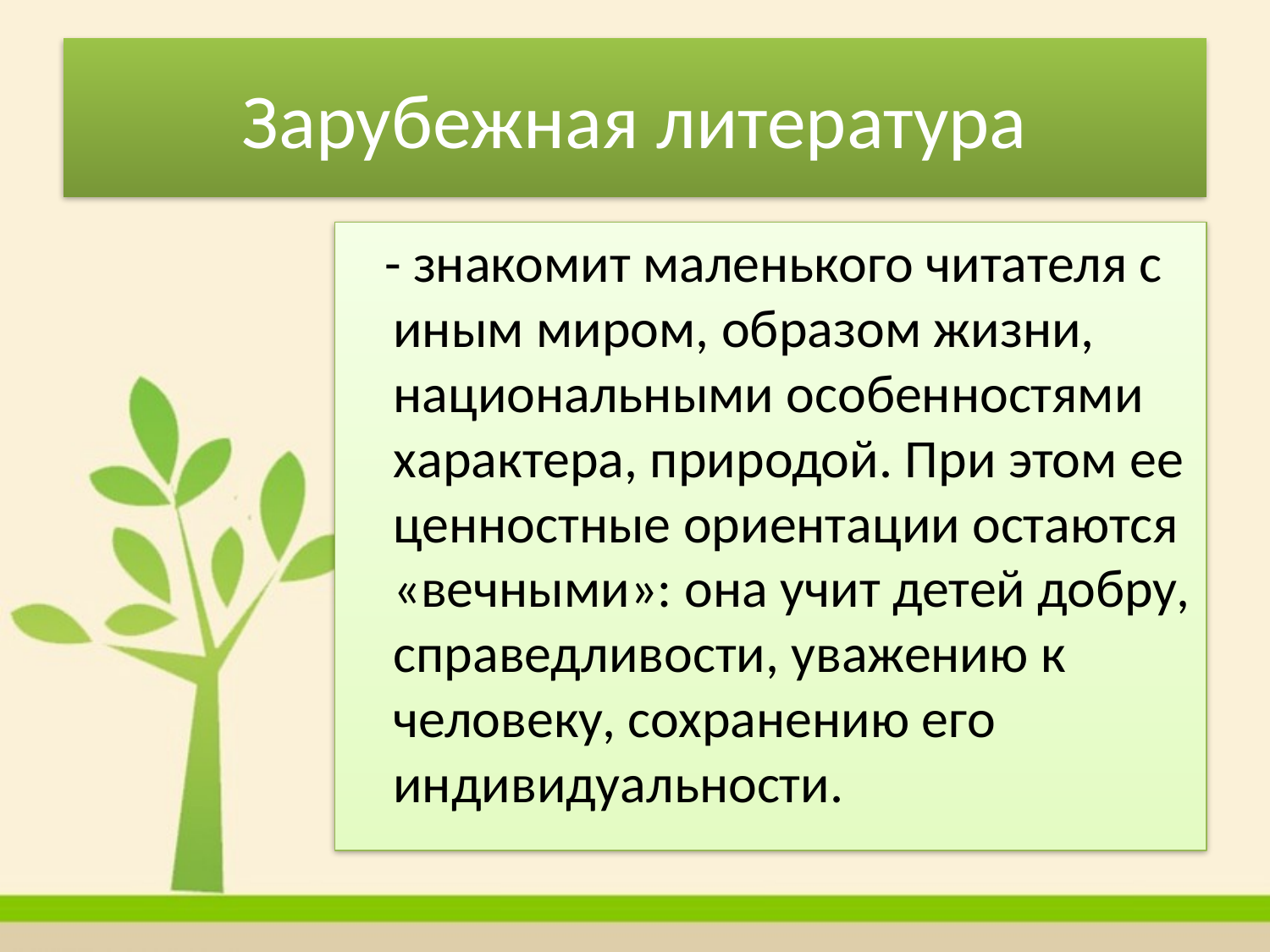

# Зарубежная литература
   - знакомит маленького читателя с иным миром, образом жизни, национальными особенностями характера, природой. При этом ее ценностные ориентации остаются «вечными»: она учит детей добру, справедливости, уважению к человеку, сохранению его индивидуальности.